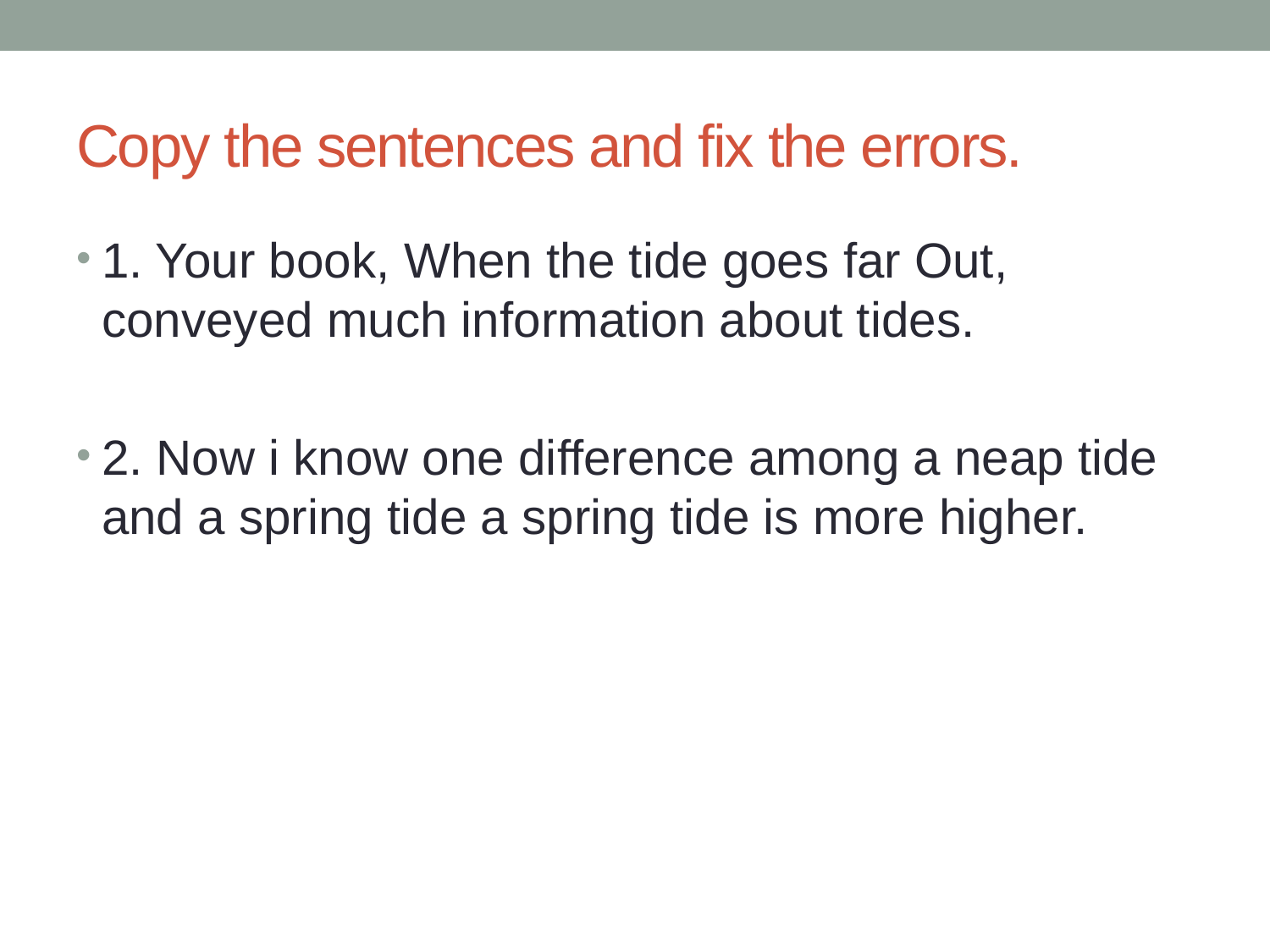

# Copy the sentences and fix the errors.
1. Your book, When the tide goes far Out, conveyed much information about tides.

2. Now i know one difference among a neap tide and a spring tide a spring tide is more higher.